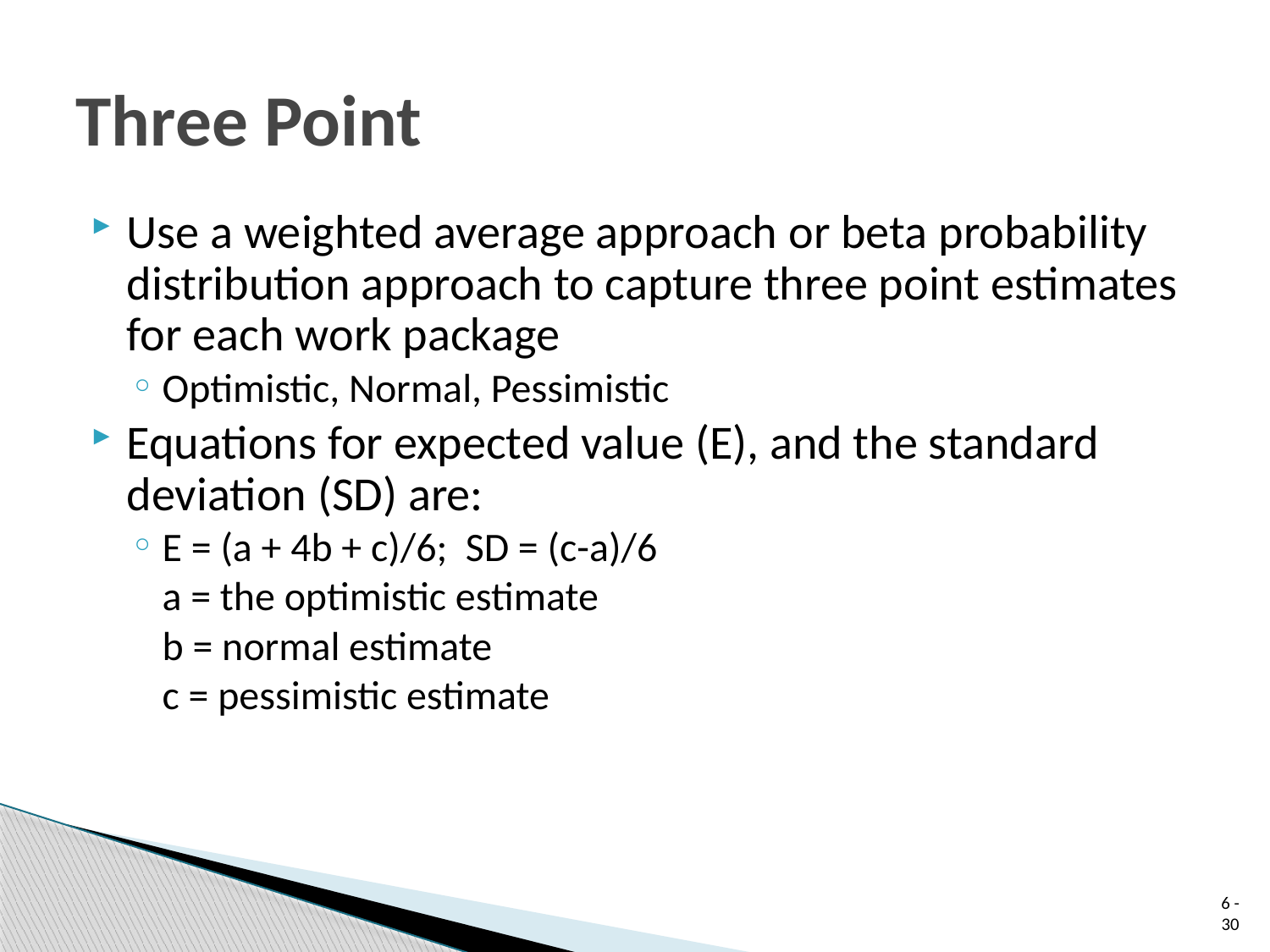

# Three Point
Use a weighted average approach or beta probability distribution approach to capture three point estimates for each work package
Optimistic, Normal, Pessimistic
Equations for expected value (E), and the standard deviation (SD) are:
E = (a + 4b + c)/6;  SD = (c-a)/6
	a = the optimistic estimate
	b = normal estimate
	c = pessimistic estimate

 6 - 30